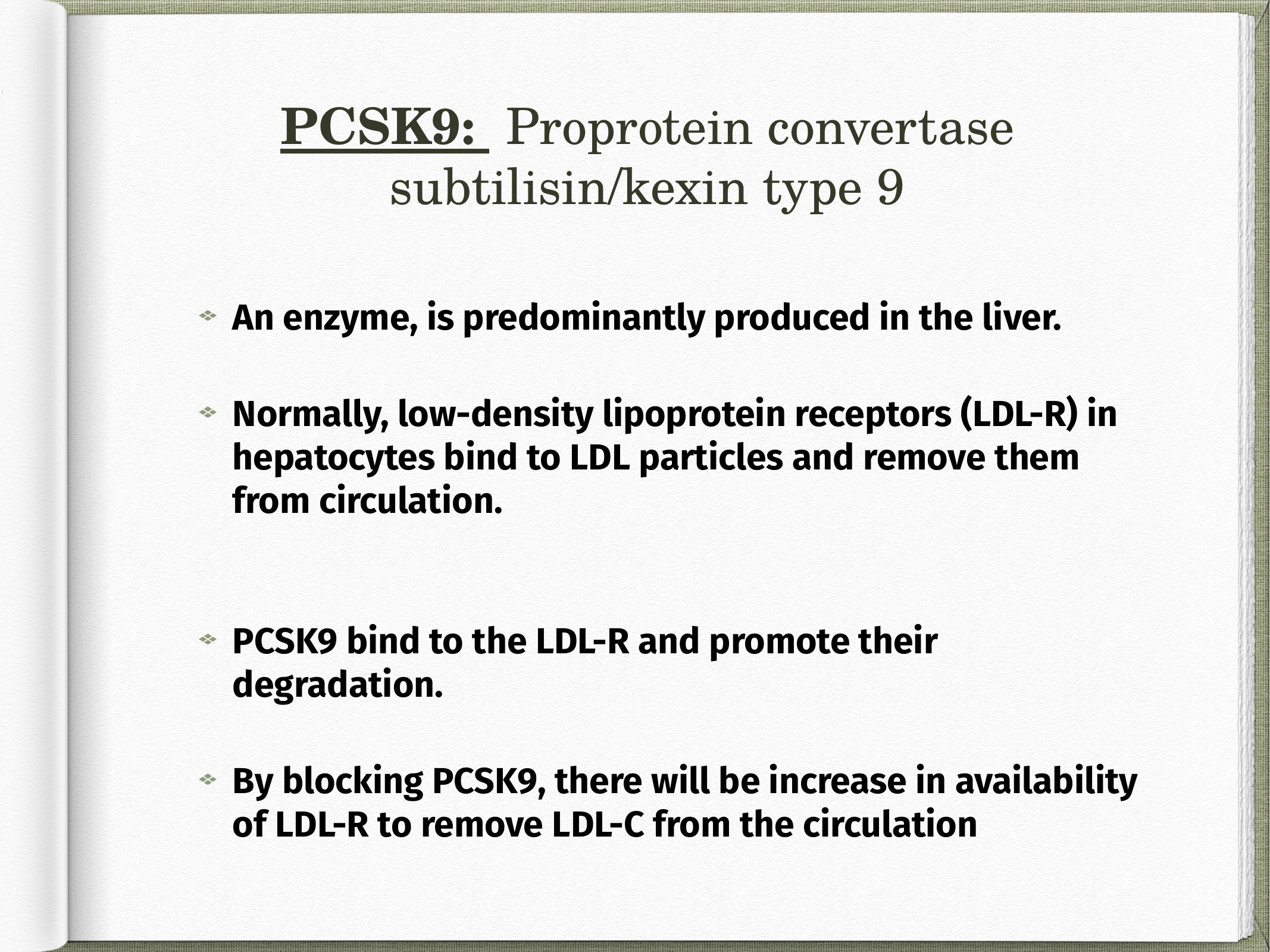

# PCSK9:  Proprotein convertase subtilisin/kexin type 9

An enzyme, is predominantly produced in the liver.
Normally, low-density lipoprotein receptors (LDL-R) in hepatocytes bind to LDL particles and remove them from circulation.
PCSK9 bind to the LDL-R and promote their degradation.
By blocking PCSK9, there will be increase in availability of LDL-R to remove LDL-C from the circulation